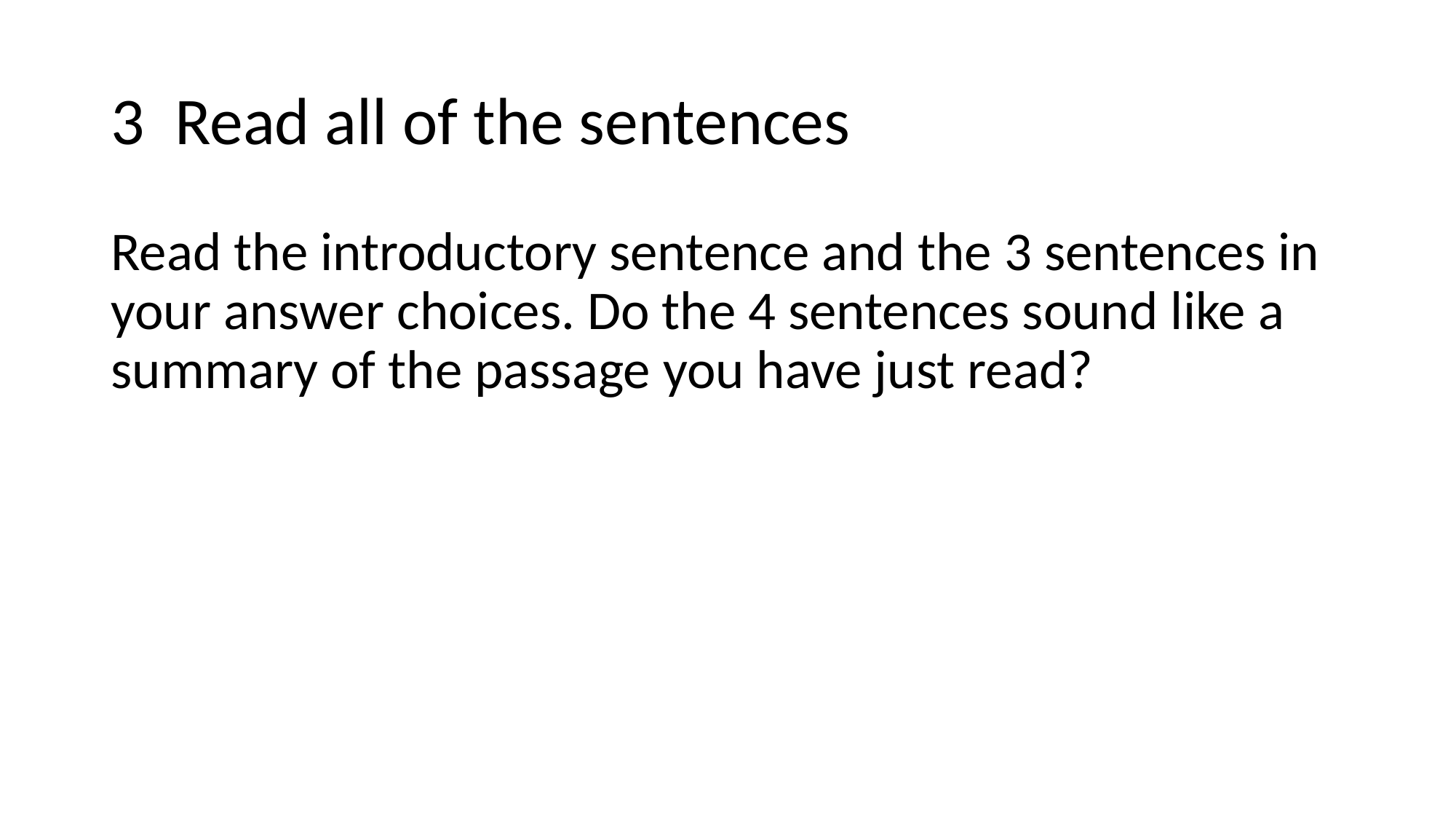

# 3  Read all of the sentences
Read the introductory sentence and the 3 sentences in your answer choices. Do the 4 sentences sound like a summary of the passage you have just read?